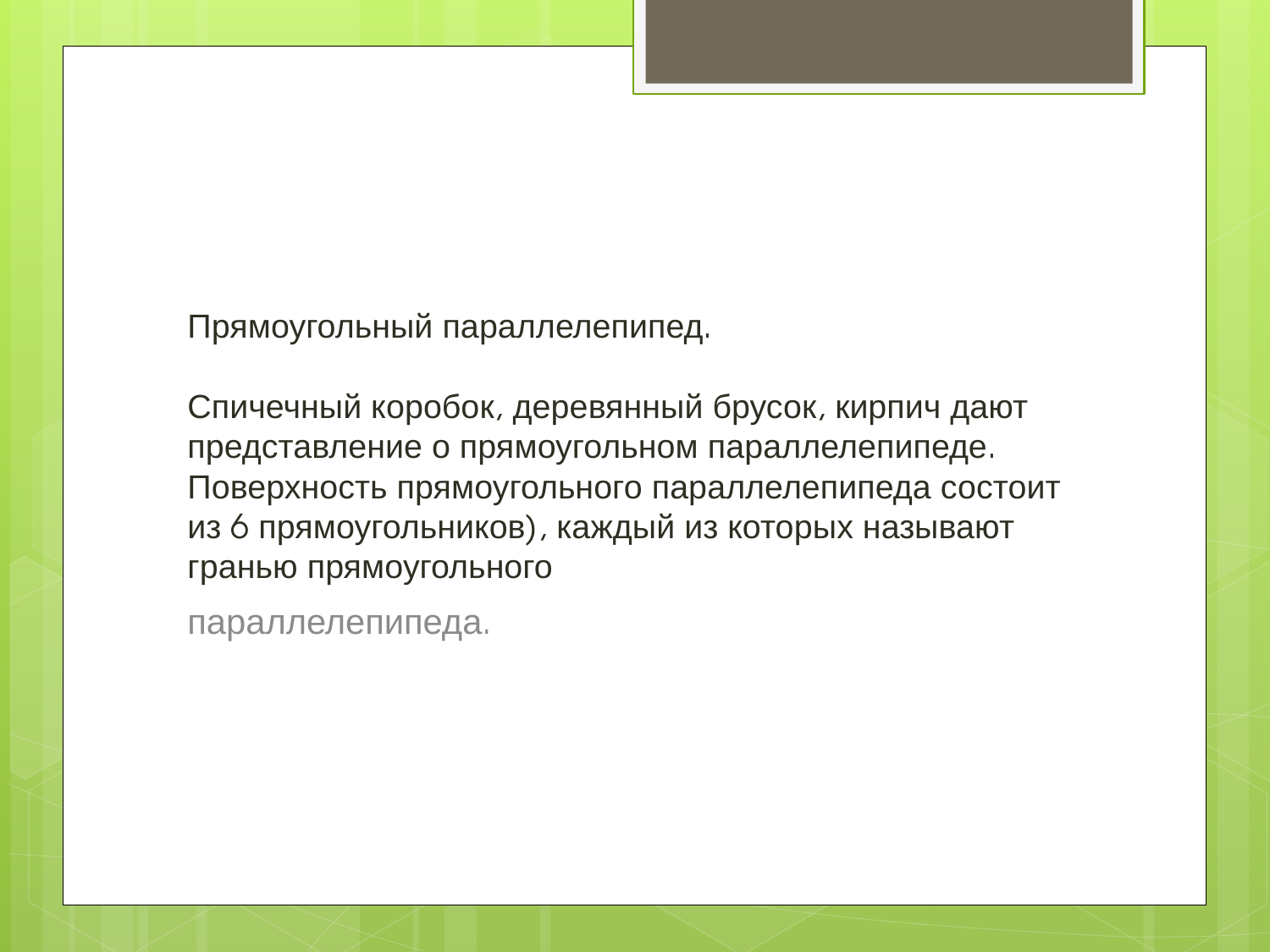

# Прямоугольный параллелепипед. Спичечный коробок, деревянный брусок, кирпич дают представление о прямоугольном параллелепипеде. Поверхность прямоугольного параллелепипеда состоит из 6 прямоугольников), каждый из которых называют гранью прямоугольного
параллелепипеда.